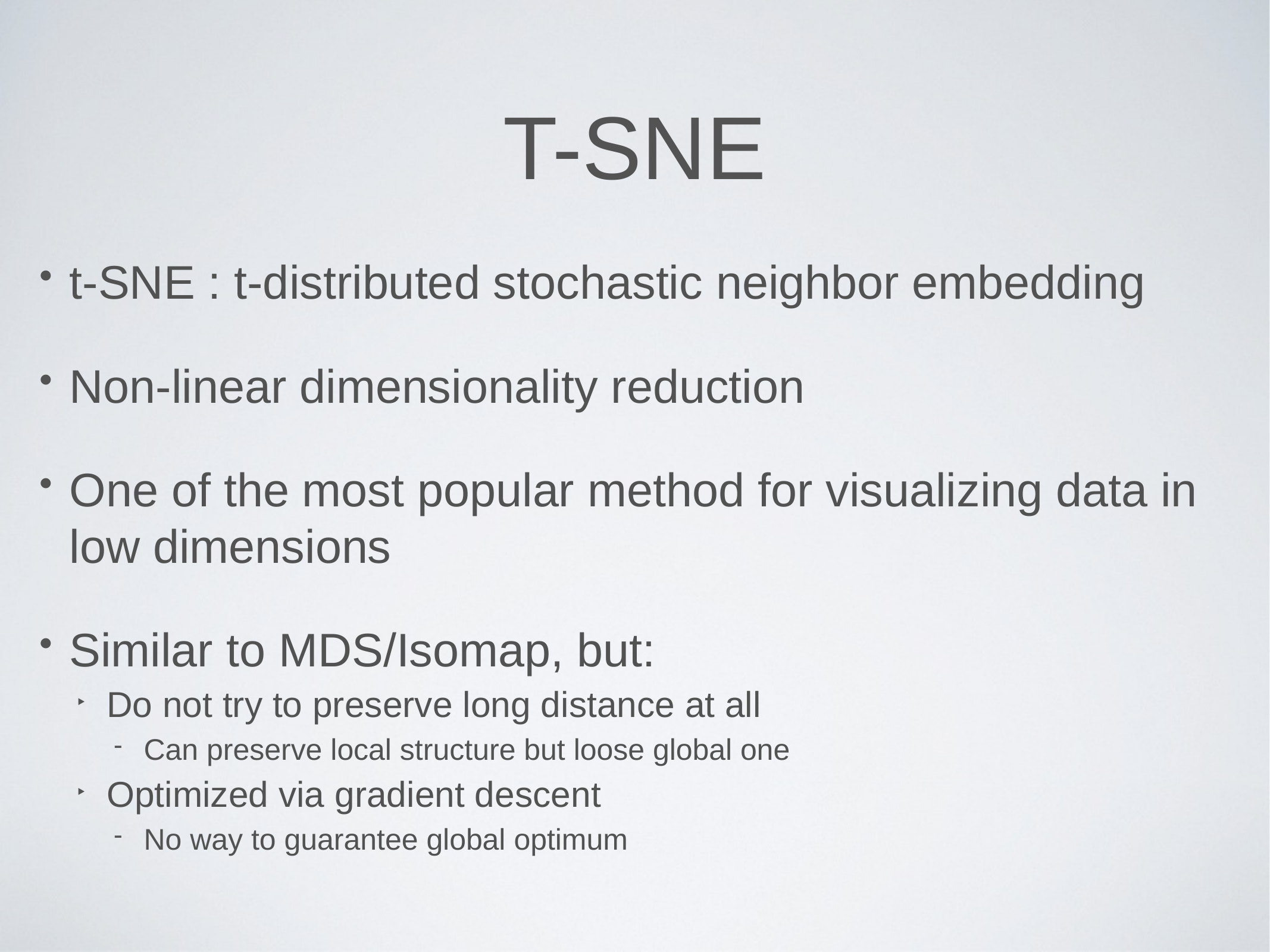

39
# T-SNE
t-SNE : t-distributed stochastic neighbor embedding
Non-linear dimensionality reduction
One of the most popular method for visualizing data in low dimensions
Similar to MDS/Isomap, but:
Do not try to preserve long distance at all
Can preserve local structure but loose global one
Optimized via gradient descent
No way to guarantee global optimum